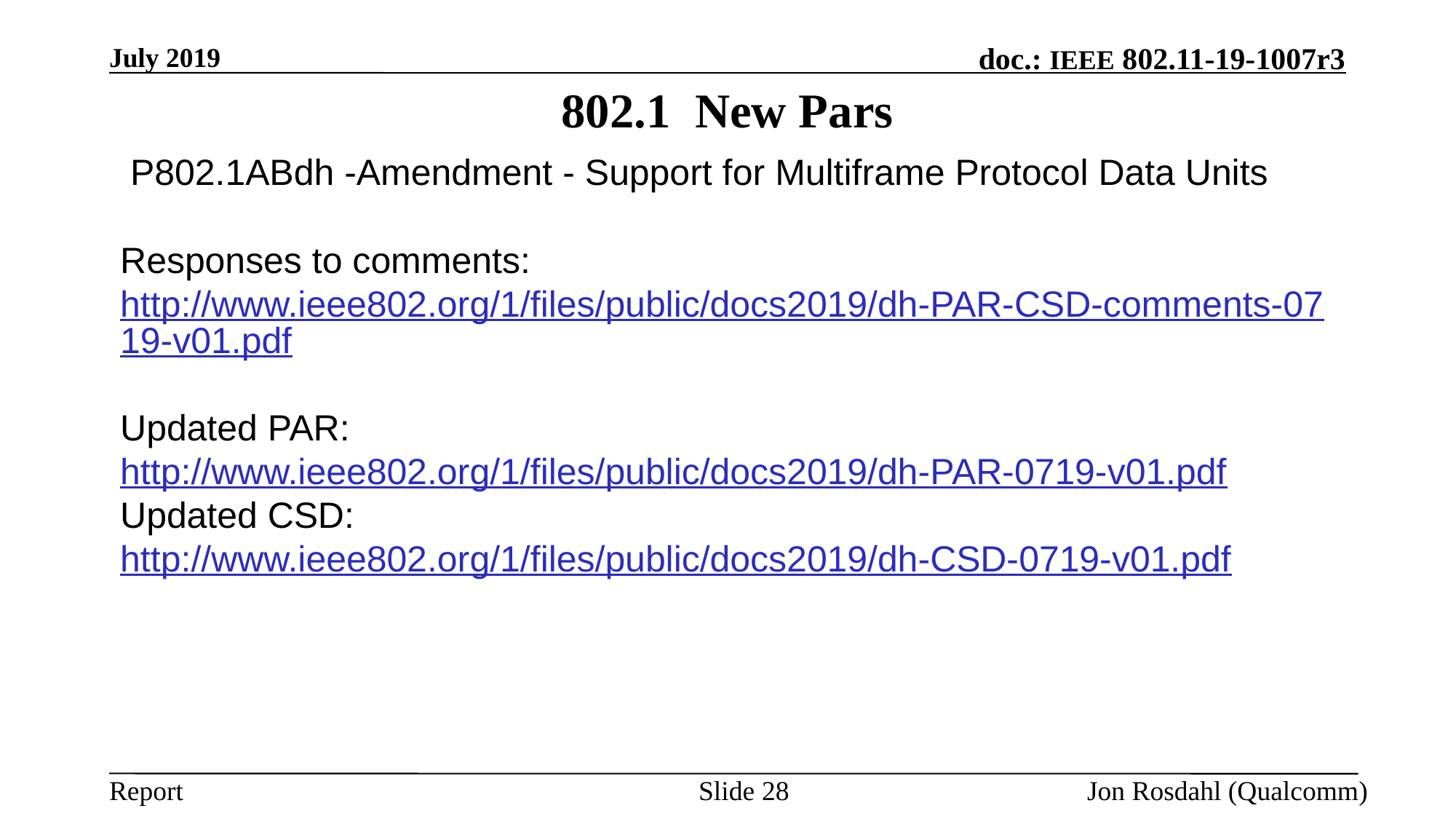

July 2019
# 802.1  New Pars
 P802.1ABdh -Amendment - Support for Multiframe Protocol Data Units

Responses to comments: http://www.ieee802.org/1/files/public/docs2019/dh-PAR-CSD-comments-0719-v01.pdf

Updated PAR: http://www.ieee802.org/1/files/public/docs2019/dh-PAR-0719-v01.pdf
Updated CSD: http://www.ieee802.org/1/files/public/docs2019/dh-CSD-0719-v01.pdf

Slide 28
Jon Rosdahl (Qualcomm)